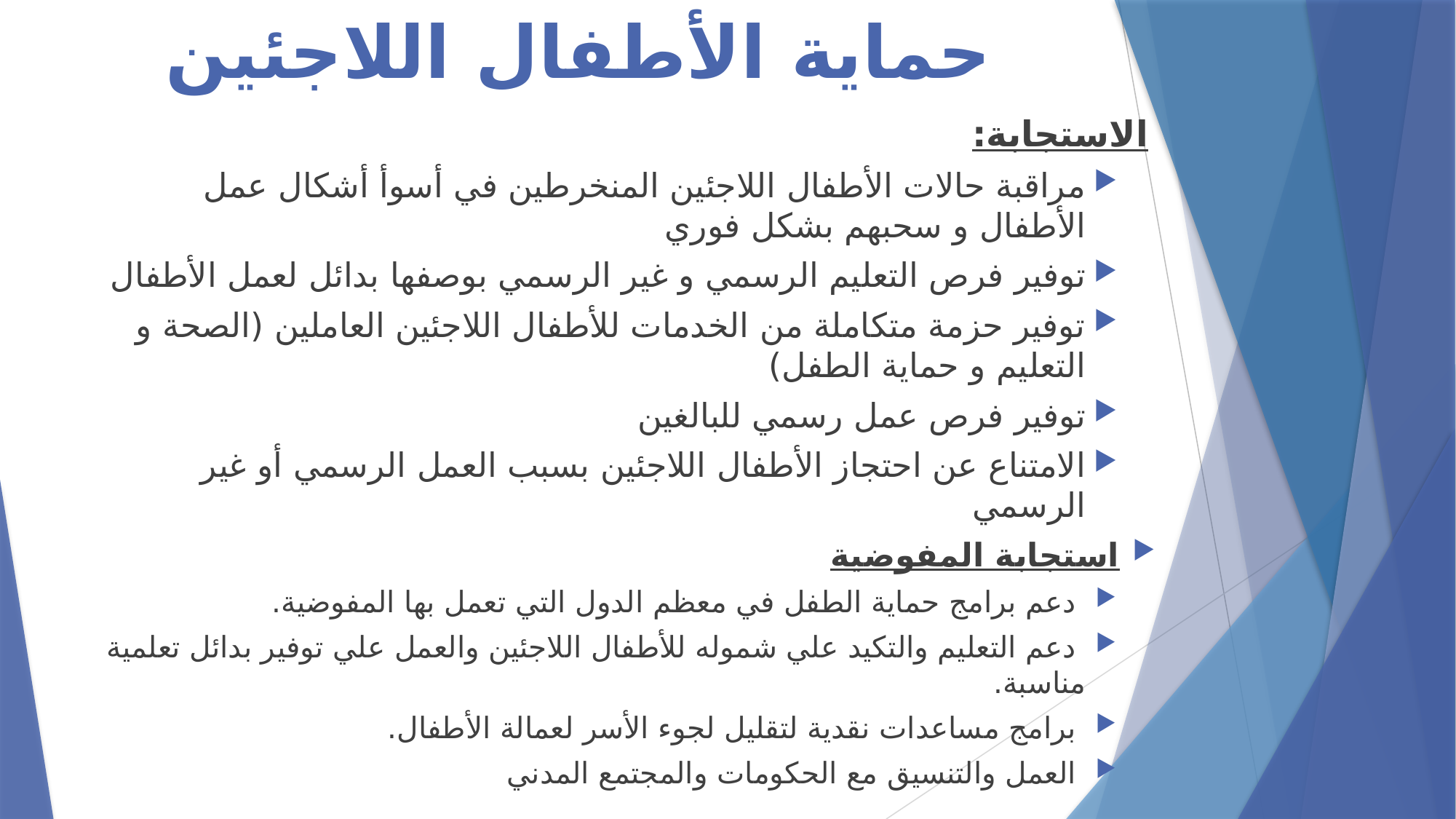

# حماية الأطفال اللاجئين
الاستجابة:
مراقبة حالات الأطفال اللاجئين المنخرطين في أسوأ أشكال عمل الأطفال و سحبهم بشكل فوري
توفير فرص التعليم الرسمي و غير الرسمي بوصفها بدائل لعمل الأطفال
توفير حزمة متكاملة من الخدمات للأطفال اللاجئين العاملين (الصحة و التعليم و حماية الطفل)
توفير فرص عمل رسمي للبالغين
الامتناع عن احتجاز الأطفال اللاجئين بسبب العمل الرسمي أو غير الرسمي
استجابة المفوضية
 دعم برامج حماية الطفل في معظم الدول التي تعمل بها المفوضية.
 دعم التعليم والتكيد علي شموله للأطفال اللاجئين والعمل علي توفير بدائل تعلمية مناسبة.
 برامج مساعدات نقدية لتقليل لجوء الأسر لعمالة الأطفال.
 العمل والتنسيق مع الحكومات والمجتمع المدني